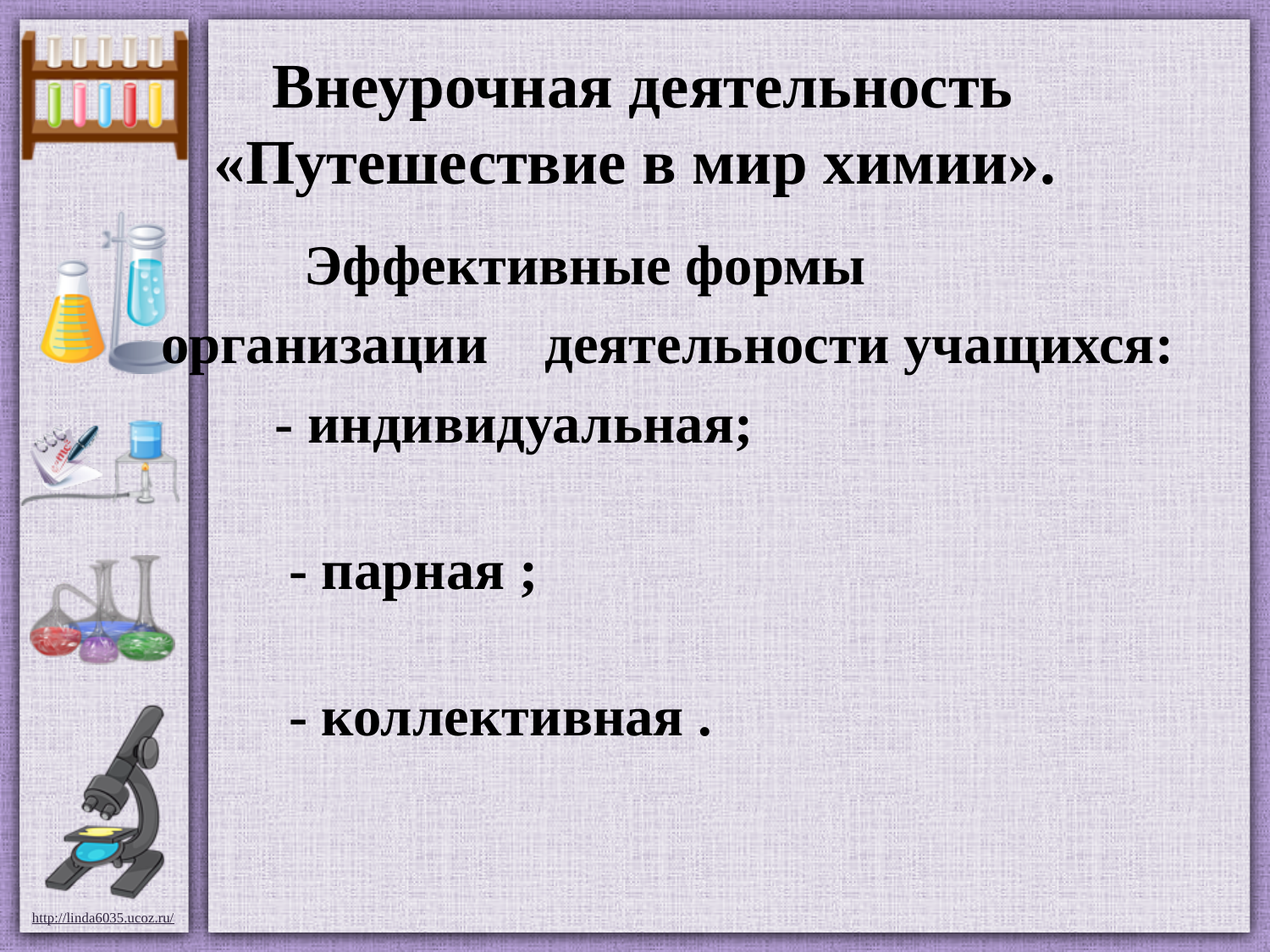

# Внеурочная деятельность «Путешествие в мир химии».
                  Эффективные формы
      организации    деятельности учащихся:
              - индивидуальная;
               - парная ;
               - коллективная .